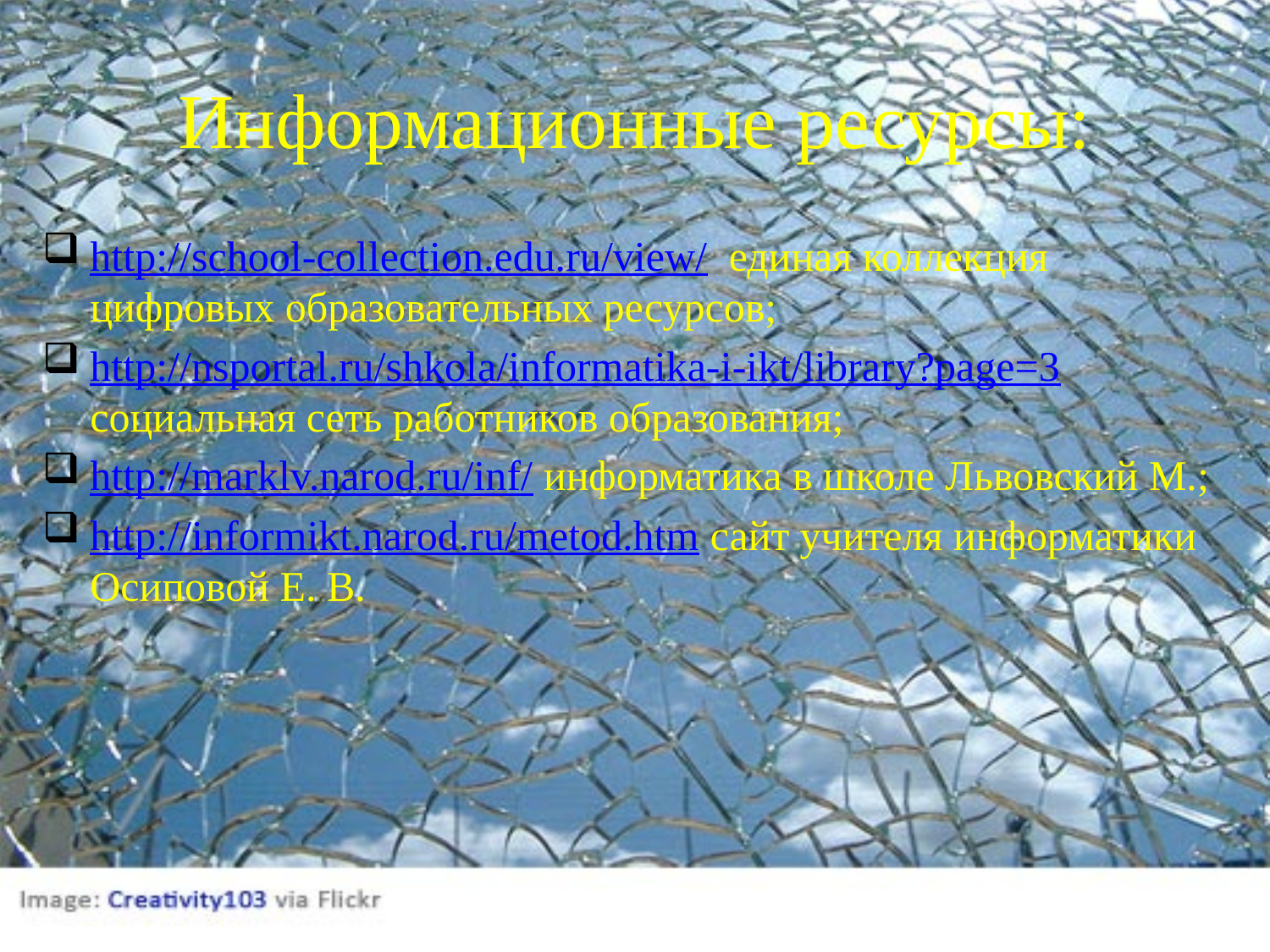

# Информационные ресурсы:
http://school-collection.edu.ru/view/  единая коллекция цифровых образовательных ресурсов;
http://nsportal.ru/shkola/informatika-i-ikt/library?page=3 социальная сеть работников образования;
http://marklv.narod.ru/inf/ информатика в школе Львовский М.;
http://informikt.narod.ru/metod.htm сайт учителя информатики  Осиповой Е. В.